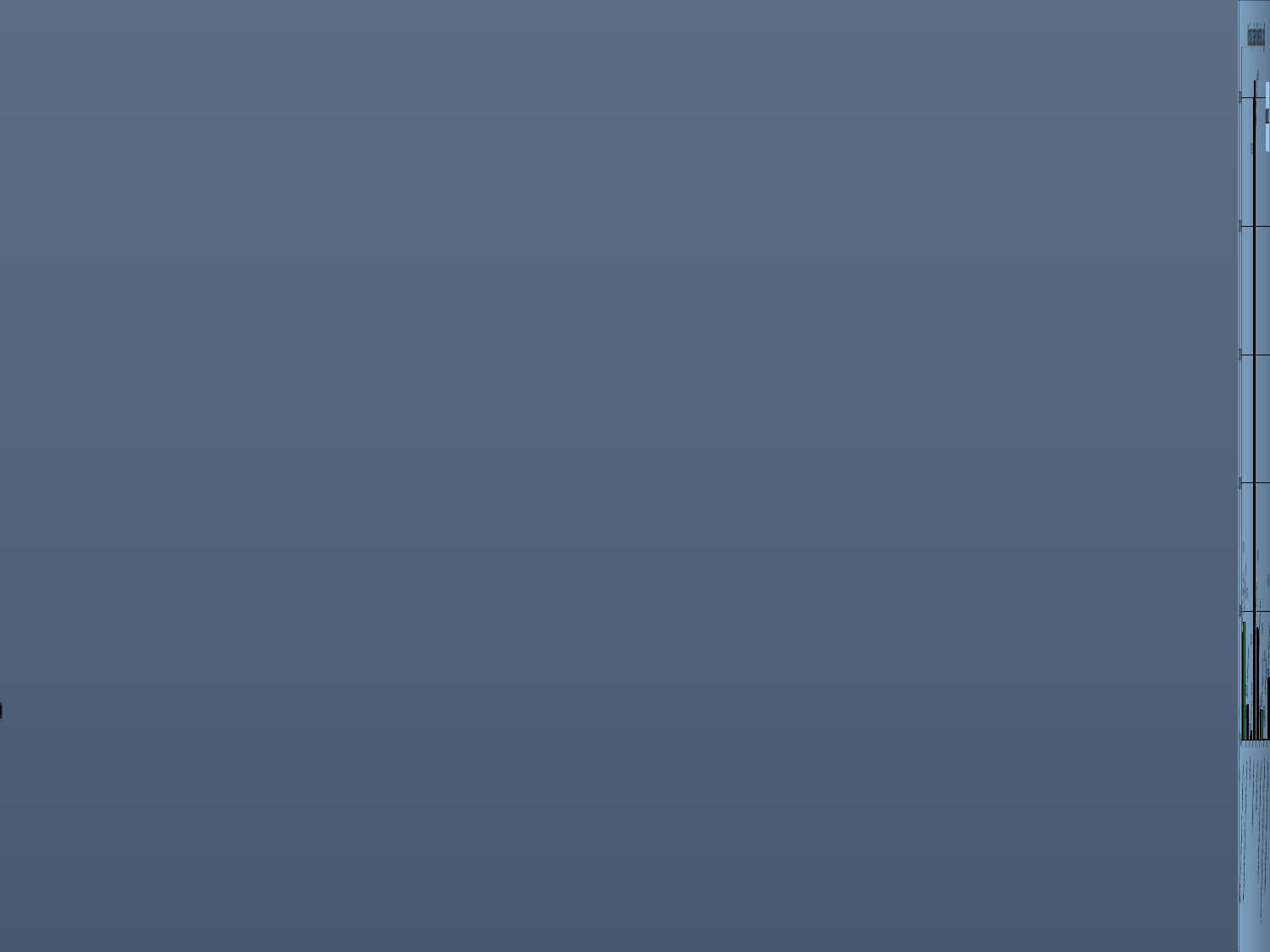

### Chart: Расходы по разделам бюджета ( тыс. руб.)

| Category |  |  |
|---|---|---|
| Общегосударст. вопросы  | 41966.639 | 45808.94 |
| Национальная экономика | 13606.543000000003 | 13813.230000000003 |
| ЖКХ | 1784.0939999999998 | 3881.1 |
| Образование | 249798.562 | 256705.58 |
| Культура | 43877.517 | 43309.11 |
| Социальная политика | 11868.223000000004 | 11806.8 |
| Физическая культура и спорт | 600.0 | 600.0 |
| Межбюдж. трансферты  | 23965.073 | 24631.23 |

### Chart: Расходы по разделам бюджета (тыс. руб.)

| Category |  |  |
|---|---|---|
| Общегосударст. вопросы  | 40358.28 | 41966.639 |
| Национальная экономика | 12446.640000000007 | 13606.543000000007 |
| ЖКХ | 1290.46 | 1784.0939999999998 |
| Образование | 236278.25 | 249798.562 |
| Культура | 39536.3 | 43877.517 |
| Социальная политика | 13075.6 | 11868.223000000007 |
| Физическая культура и спорт | 600.0 | 600.0 |
| Межбюдж. трансферты  | 26751.829999999987 | 23965.073 |